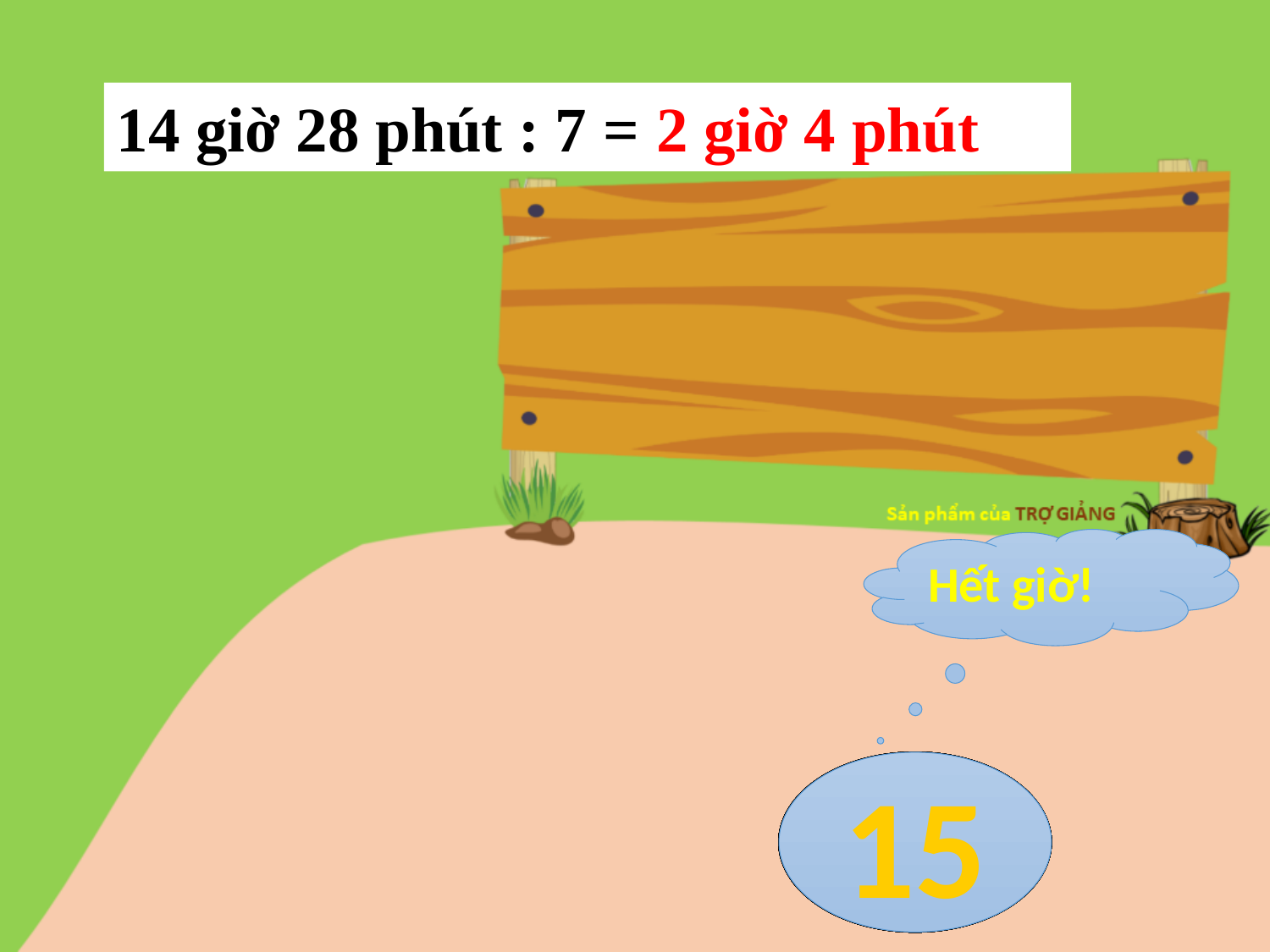

14 giờ 28 phút : 7 =
2 giờ 4 phút
Hết giờ!
1
2
3
4
5
6
7
8
9
10
11
12
13
14
15